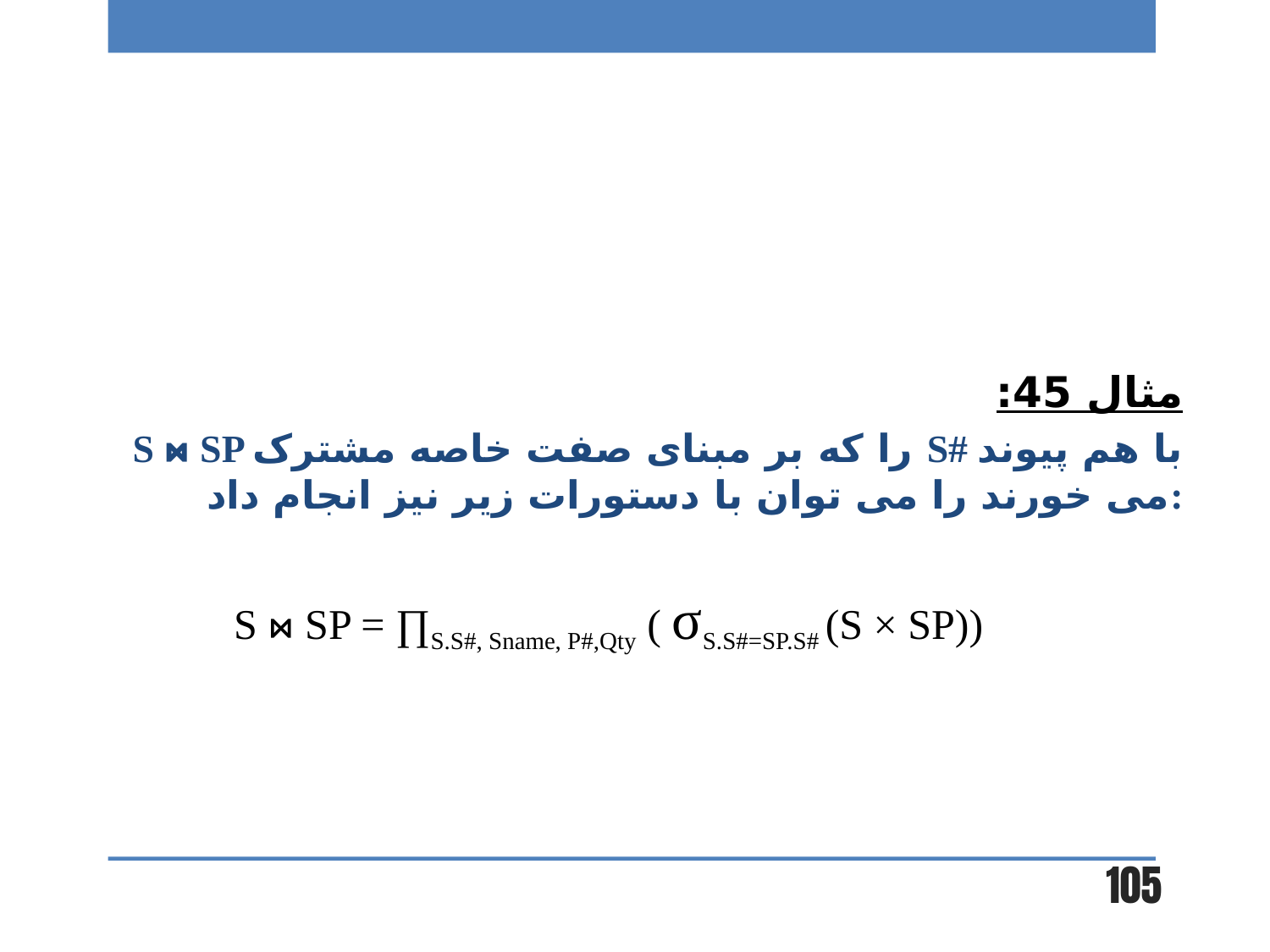

مثال 45:
 S ⋈ SP را که بر مبنای صفت خاصه مشترک S# با هم پیوند می خورند را می توان با دستورات زیر نیز انجام داد:

S ⋈ SP = ∏S.S#, Sname, P#,Qty ( σS.S#=SP.S# (S × SP))

105